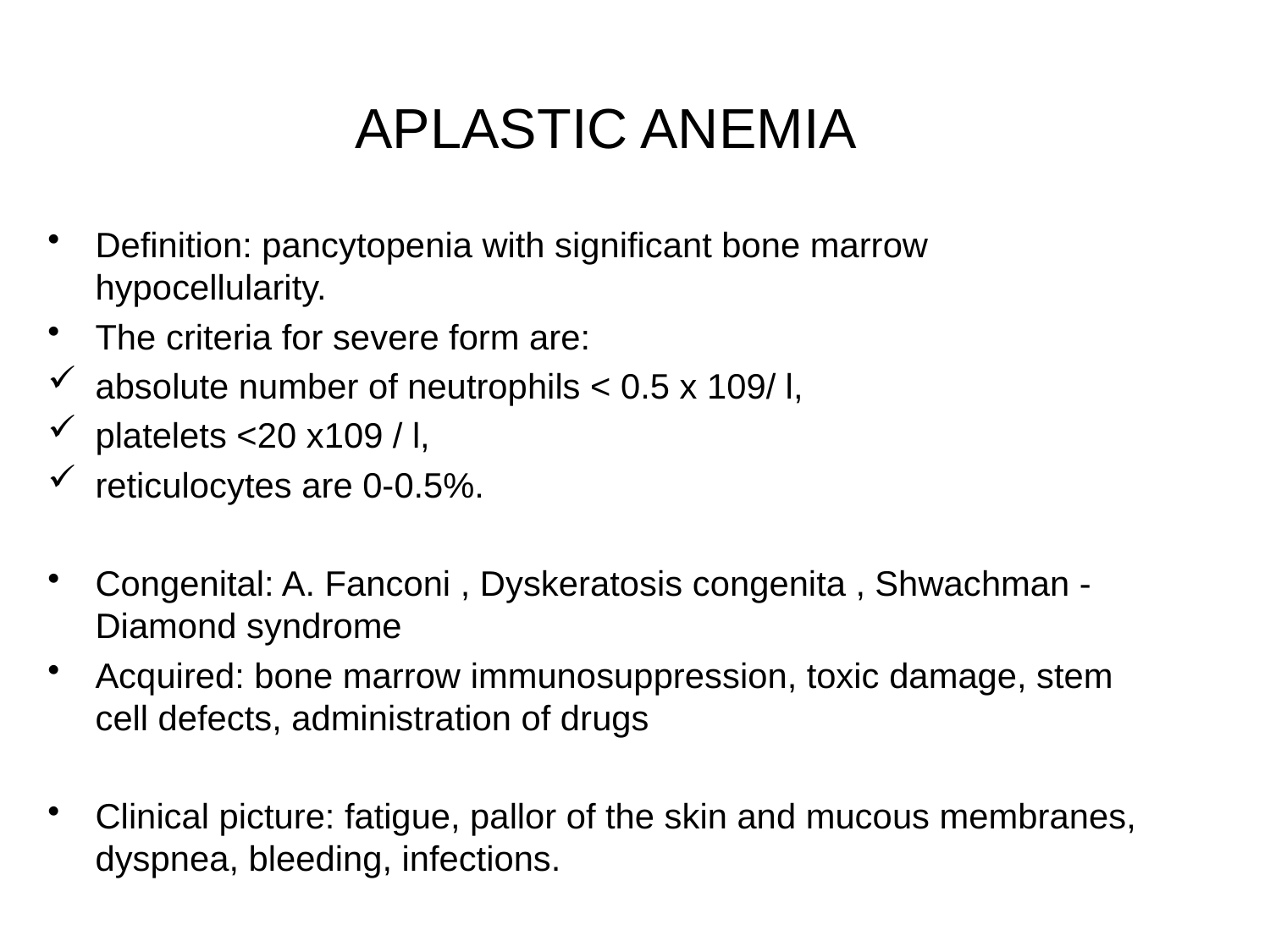

# APLASTIC ANEMIA
Definition: pancytopenia with significant bone marrow hypocellularity.
The criteria for severe form are:
absolute number of neutrophils < 0.5 x 109/ l,
platelets <20 x109 / l,
reticulocytes are 0-0.5%.

Congenital: A. Fanconi , Dyskeratosis congenita , Shwachman -Diamond syndrome
Acquired: bone marrow immunosuppression, toxic damage, stem cell defects, administration of drugs

Clinical picture: fatigue, pallor of the skin and mucous membranes, dyspnea, bleeding, infections.